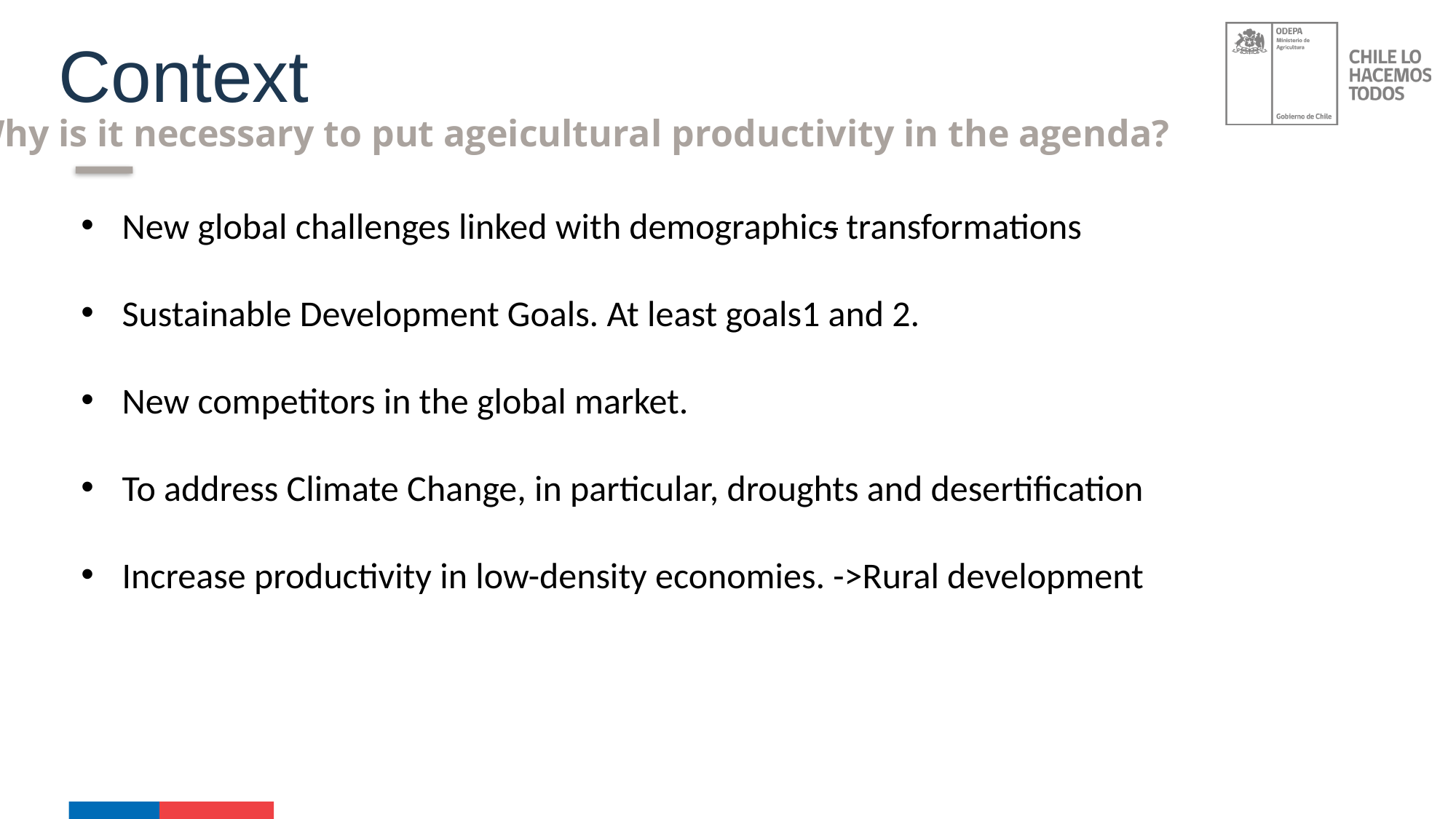

Context
Why is it necessary to put ageicultural productivity in the agenda?

New global challenges linked with demographics transformations

Sustainable Development Goals. At least goals1 and 2.

New competitors in the global market.

To address Climate Change, in particular, droughts and desertification

Increase productivity in low-density economies. ->Rural development

### Chart

| Category |
|---|